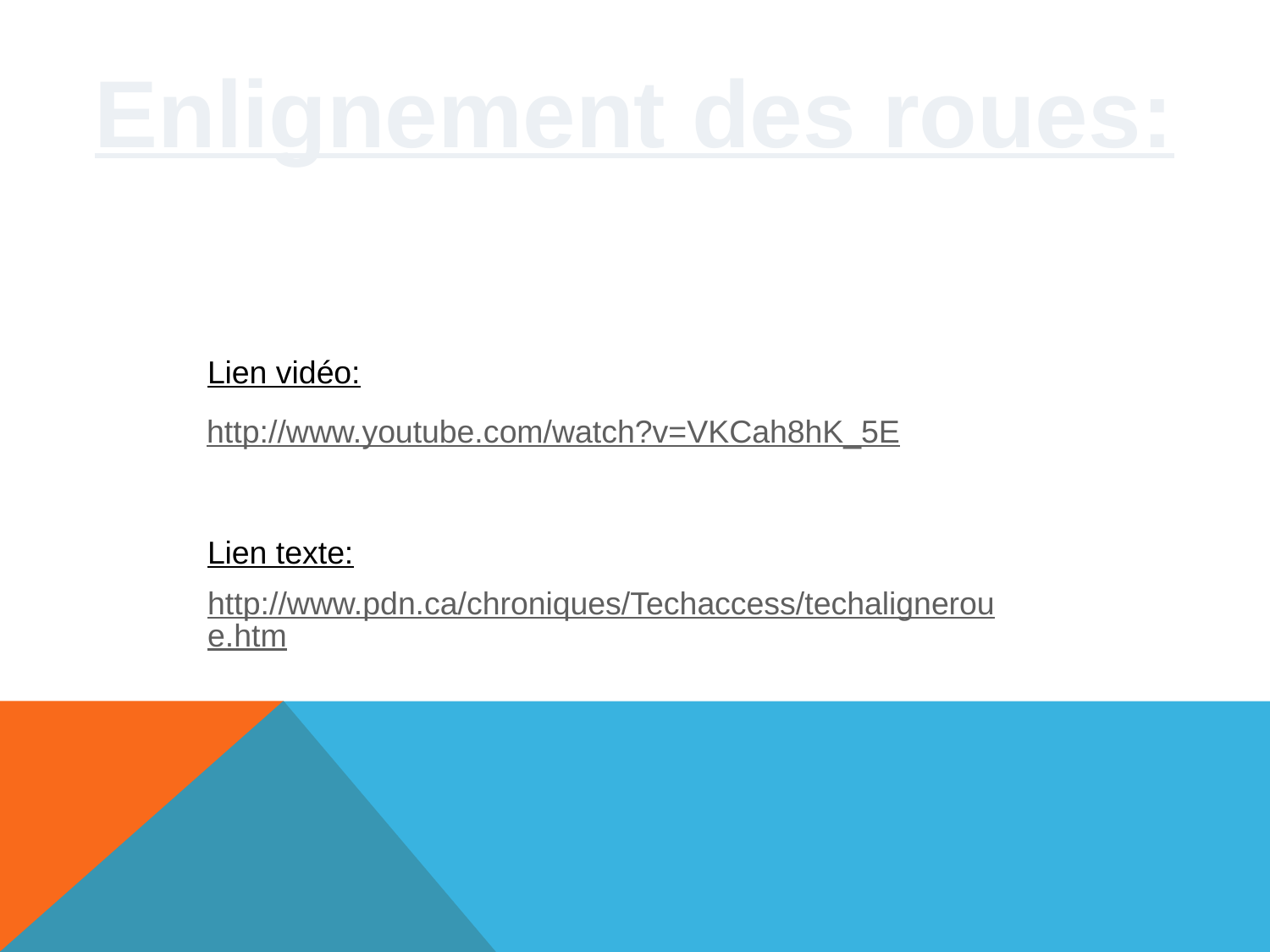

Enlignement des roues:
Lien vidéo:
http://www.youtube.com/watch?v=VKCah8hK_5E
Lien texte:
http://www.pdn.ca/chroniques/Techaccess/techaligneroue.htm